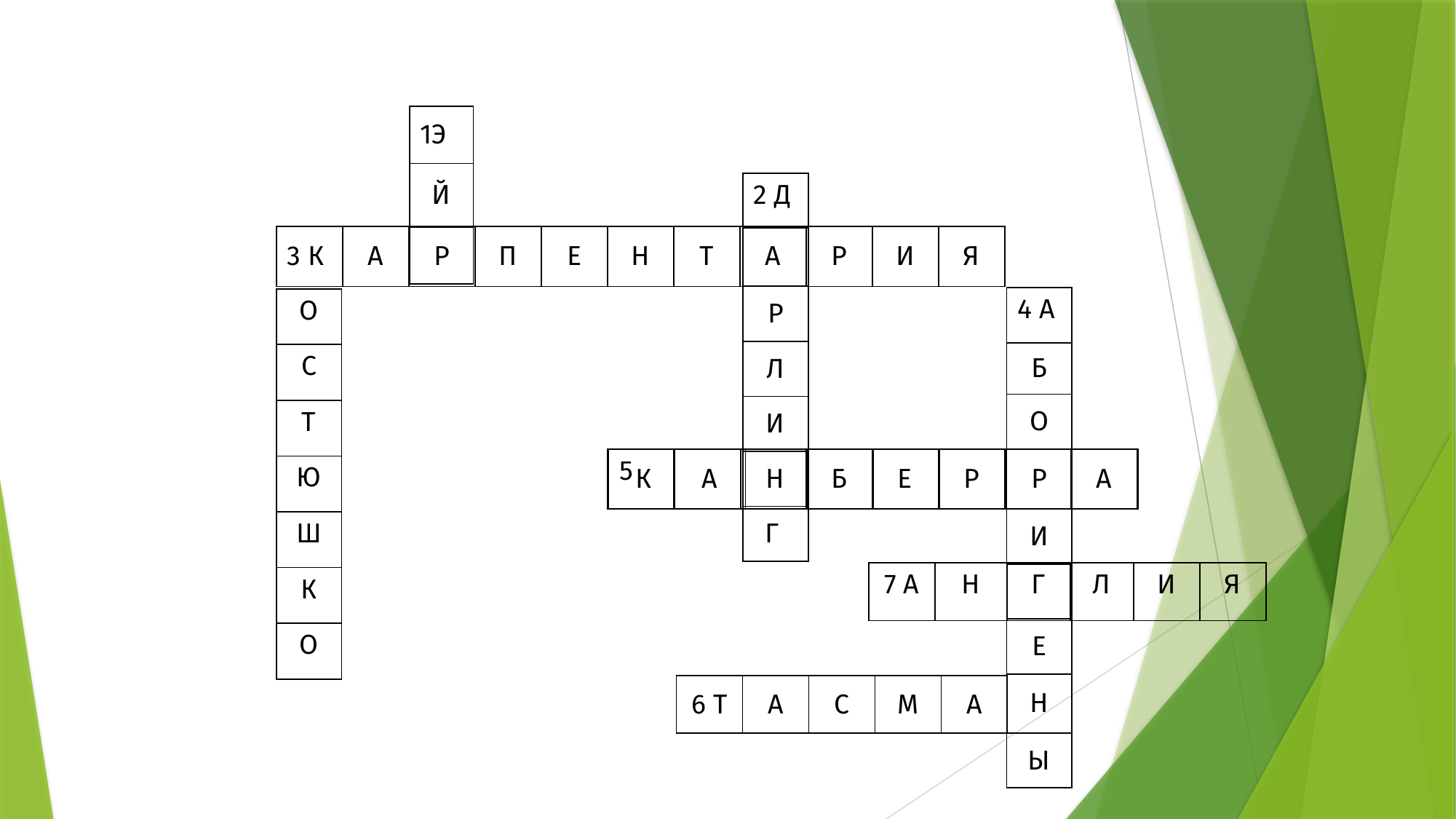

| 1Э |
| --- |
| Й |
|  |
| 2 Д |
| --- |
|  |
| Р |
| Л |
| И |
| Н |
| Г |
| 3 К | А | Р | П | Е | Н | Т | А | Р | И | Я |
| --- | --- | --- | --- | --- | --- | --- | --- | --- | --- | --- |
| 4 А |
| --- |
| Б |
| О |
| Р |
| И |
|  |
| Е |
| Н |
| Ы |
| О |
| --- |
| С |
| Т |
| Ю |
| Ш |
| К |
| О |
| К | А |  | Б | Е | Р |  | А |
| --- | --- | --- | --- | --- | --- | --- | --- |
| 5 |  |  |  |  |  |  |  |
| --- | --- | --- | --- | --- | --- | --- | --- |
| 7 А | Н | Г | Л | И | Я |
| --- | --- | --- | --- | --- | --- |
| 6 Т | А | С | М | А |
| --- | --- | --- | --- | --- |